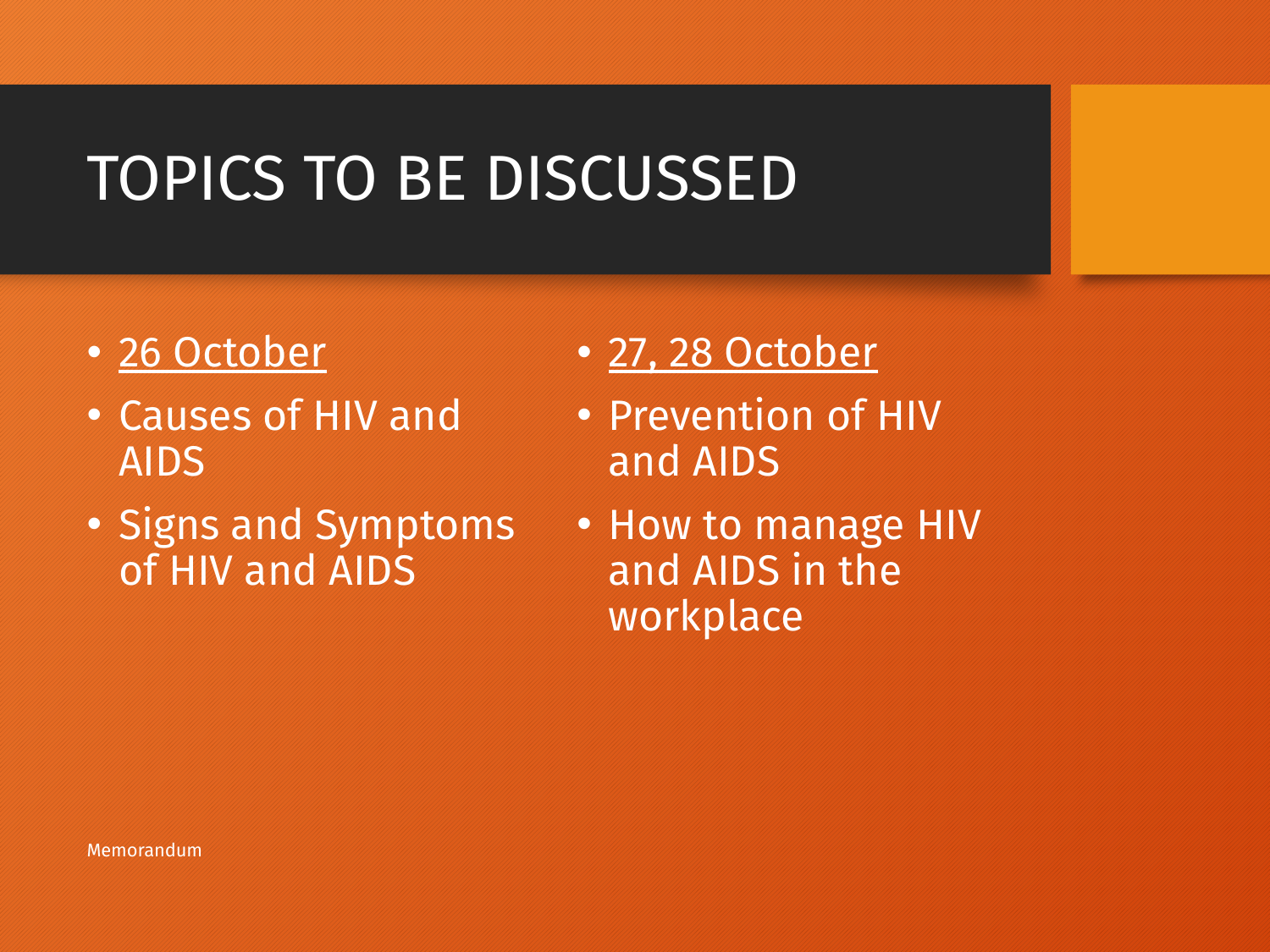

# TOPICS TO BE DISCUSSED
26 October
Causes of HIV and AIDS
Signs and Symptoms of HIV and AIDS
27, 28 October
Prevention of HIV and AIDS
How to manage HIV and AIDS in the workplace
Memorandum